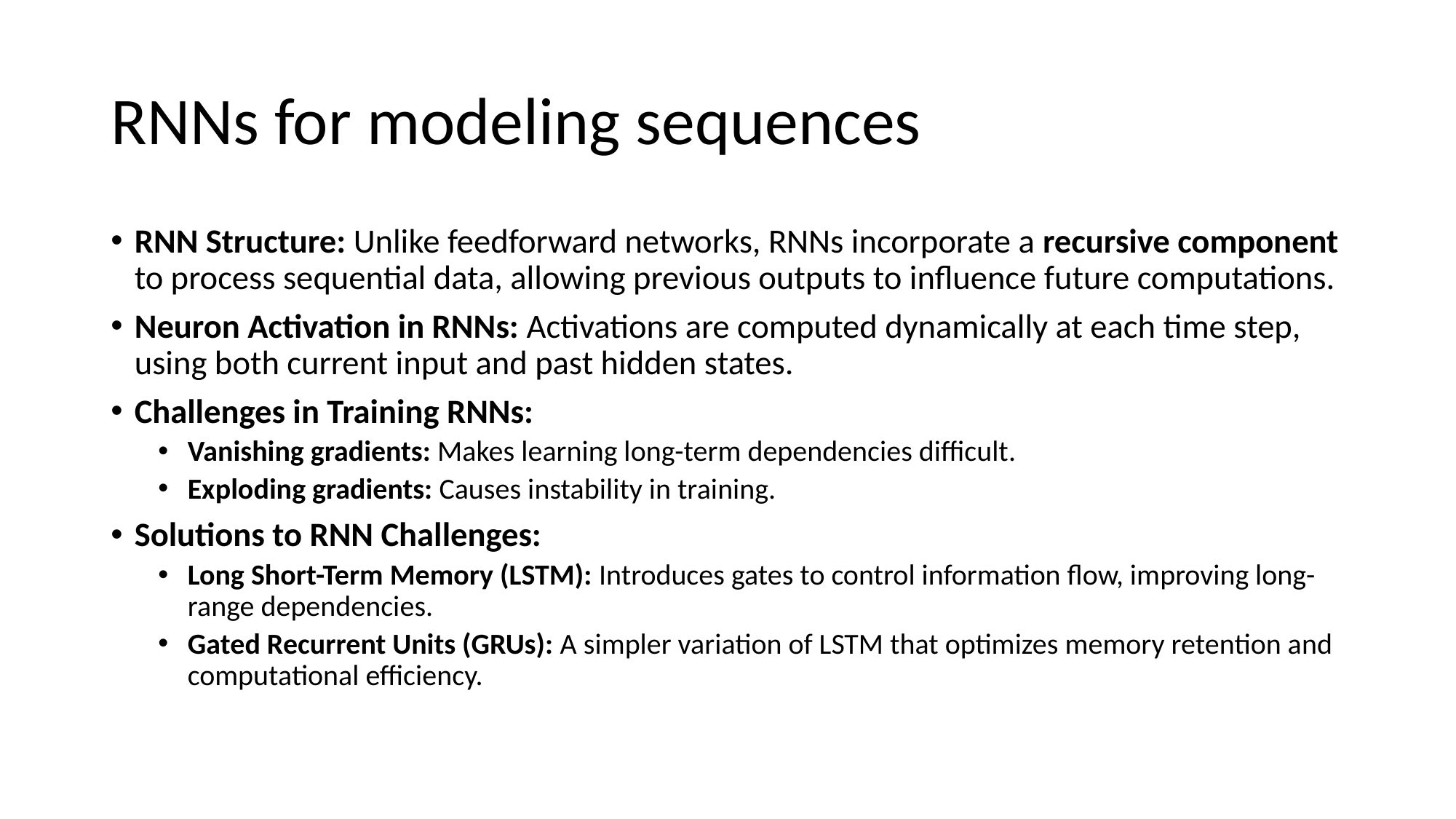

# RNNs for modeling sequences
RNN Structure: Unlike feedforward networks, RNNs incorporate a recursive component to process sequential data, allowing previous outputs to influence future computations.
Neuron Activation in RNNs: Activations are computed dynamically at each time step, using both current input and past hidden states.
Challenges in Training RNNs:
Vanishing gradients: Makes learning long-term dependencies difficult.
Exploding gradients: Causes instability in training.
Solutions to RNN Challenges:
Long Short-Term Memory (LSTM): Introduces gates to control information flow, improving long-range dependencies.
Gated Recurrent Units (GRUs): A simpler variation of LSTM that optimizes memory retention and computational efficiency.